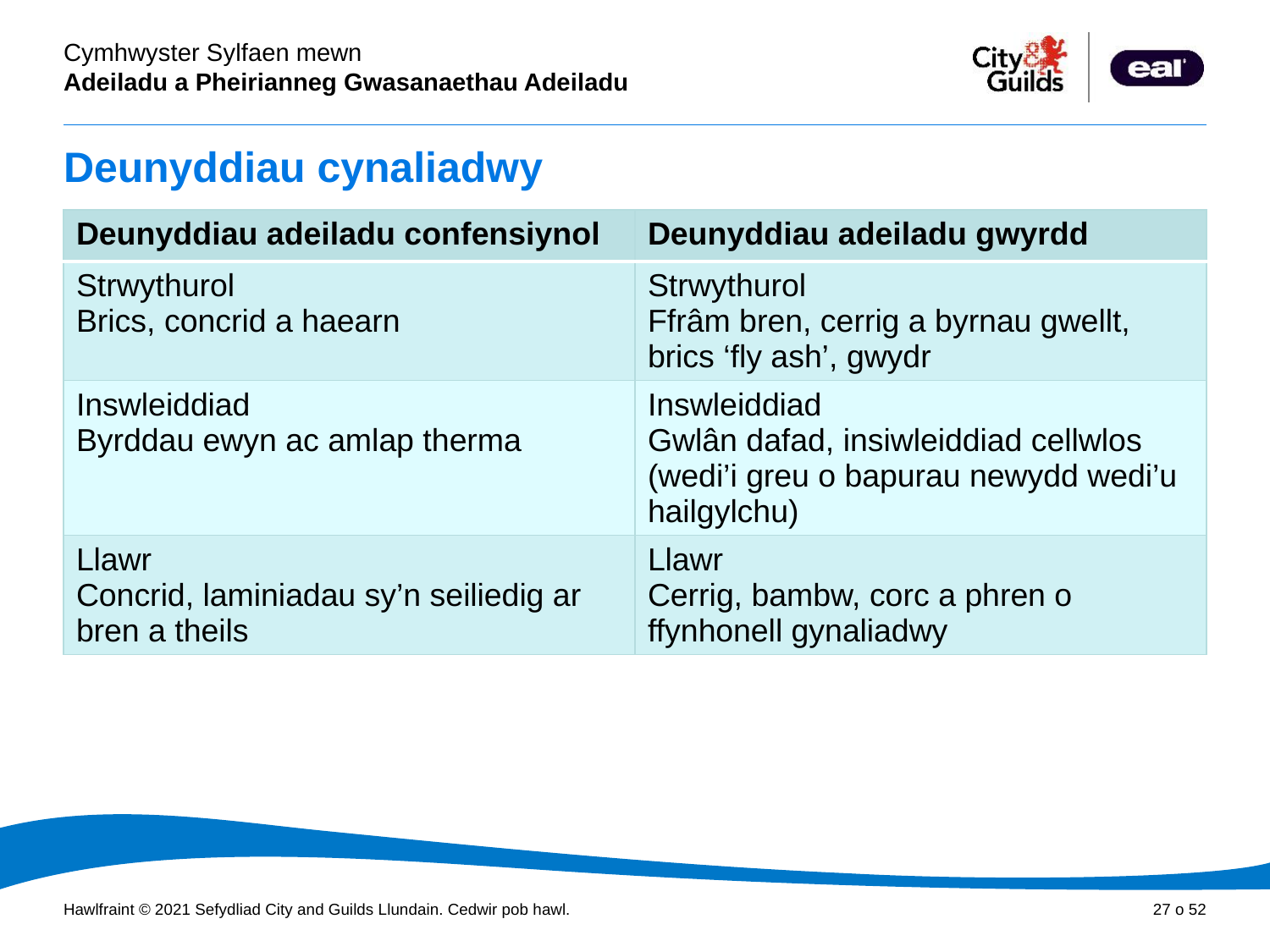

# Deunyddiau cynaliadwy
| Deunyddiau adeiladu confensiynol | Deunyddiau adeiladu gwyrdd |
| --- | --- |
| Strwythurol Brics, concrid a haearn | Strwythurol Ffrâm bren, cerrig a byrnau gwellt, brics ‘fly ash’, gwydr |
| Inswleiddiad Byrddau ewyn ac amlap therma | Inswleiddiad Gwlân dafad, insiwleiddiad cellwlos (wedi’i greu o bapurau newydd wedi’u hailgylchu) |
| Llawr Concrid, laminiadau sy’n seiliedig ar bren a theils | Llawr Cerrig, bambw, corc a phren o ffynhonell gynaliadwy |